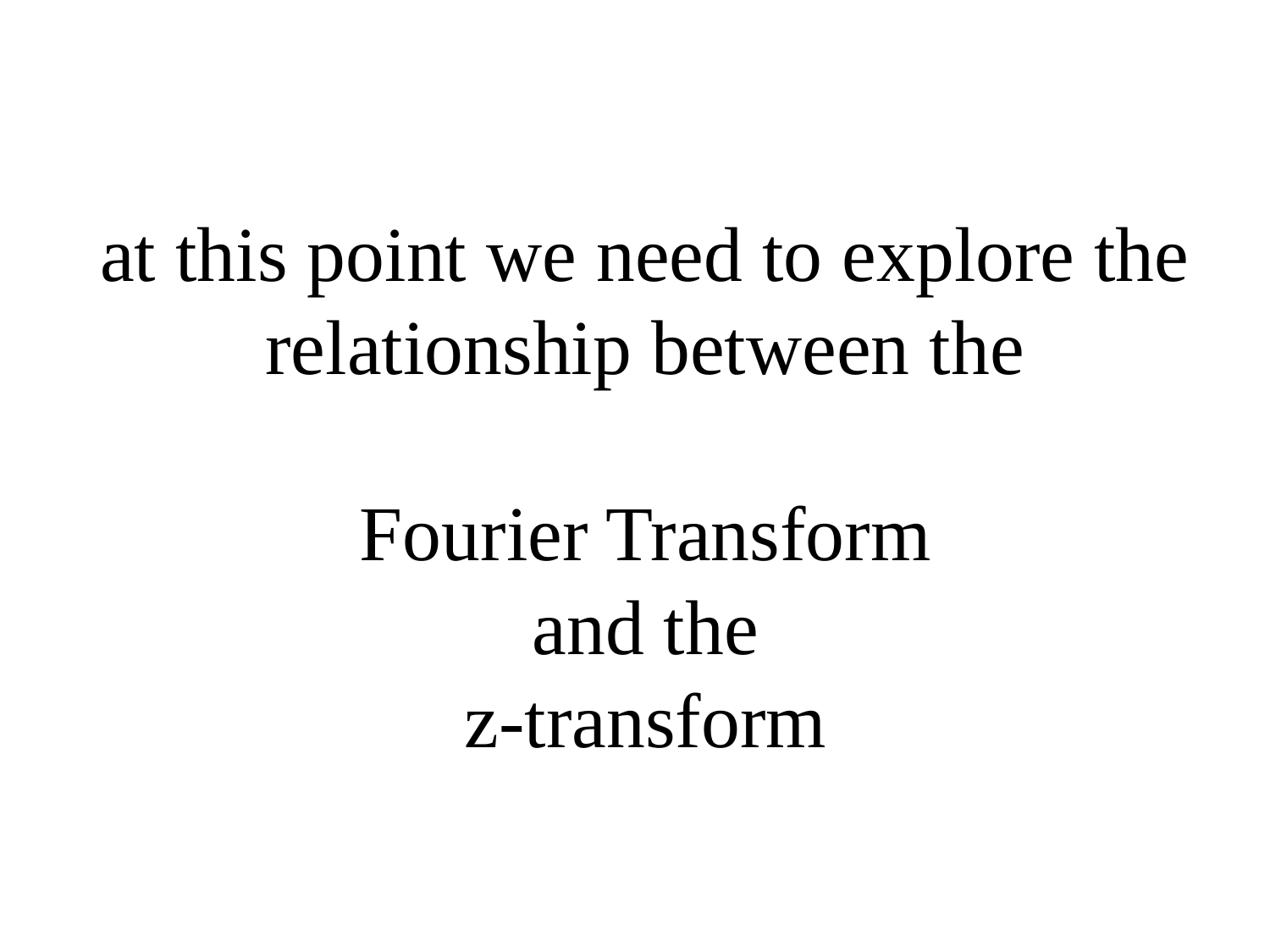

# at this point we need to explore the relationship between the Fourier Transform and the z-transform